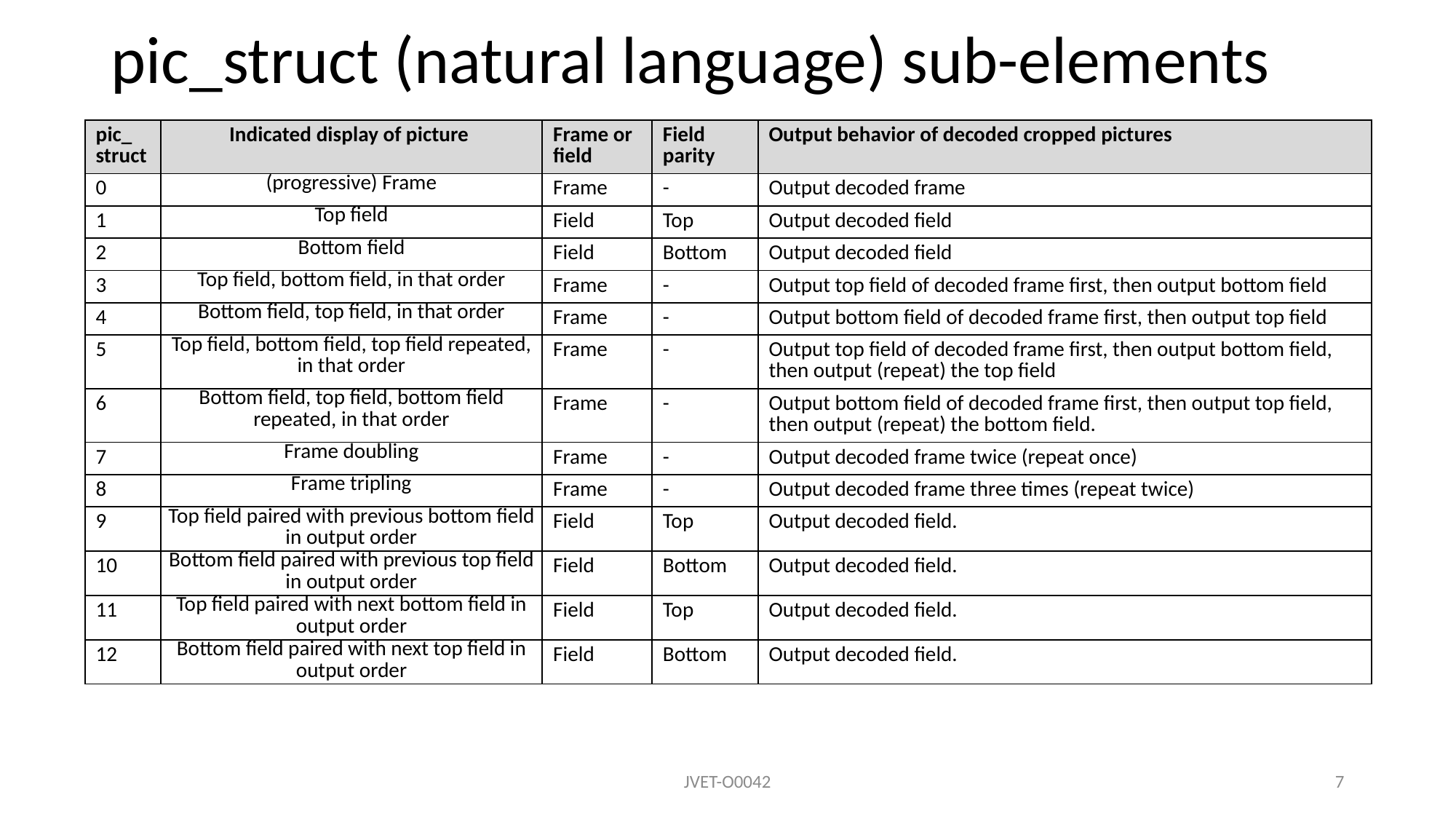

# pic_struct (natural language) sub-elements
| pic\_ struct | Indicated display of picture | Frame or field | Field parity | Output behavior of decoded cropped pictures |
| --- | --- | --- | --- | --- |
| 0 | (progressive) Frame | Frame | - | Output decoded frame |
| 1 | Top field | Field | Top | Output decoded field |
| 2 | Bottom field | Field | Bottom | Output decoded field |
| 3 | Top field, bottom field, in that order | Frame | - | Output top field of decoded frame first, then output bottom field |
| 4 | Bottom field, top field, in that order | Frame | - | Output bottom field of decoded frame first, then output top field |
| 5 | Top field, bottom field, top field repeated, in that order | Frame | - | Output top field of decoded frame first, then output bottom field, then output (repeat) the top field |
| 6 | Bottom field, top field, bottom field repeated, in that order | Frame | - | Output bottom field of decoded frame first, then output top field, then output (repeat) the bottom field. |
| 7 | Frame doubling | Frame | - | Output decoded frame twice (repeat once) |
| 8 | Frame tripling | Frame | - | Output decoded frame three times (repeat twice) |
| 9 | Top field paired with previous bottom field in output order | Field | Top | Output decoded field. |
| 10 | Bottom field paired with previous top field in output order | Field | Bottom | Output decoded field. |
| 11 | Top field paired with next bottom field in output order | Field | Top | Output decoded field. |
| 12 | Bottom field paired with next top field in output order | Field | Bottom | Output decoded field. |
JVET-O0042
7